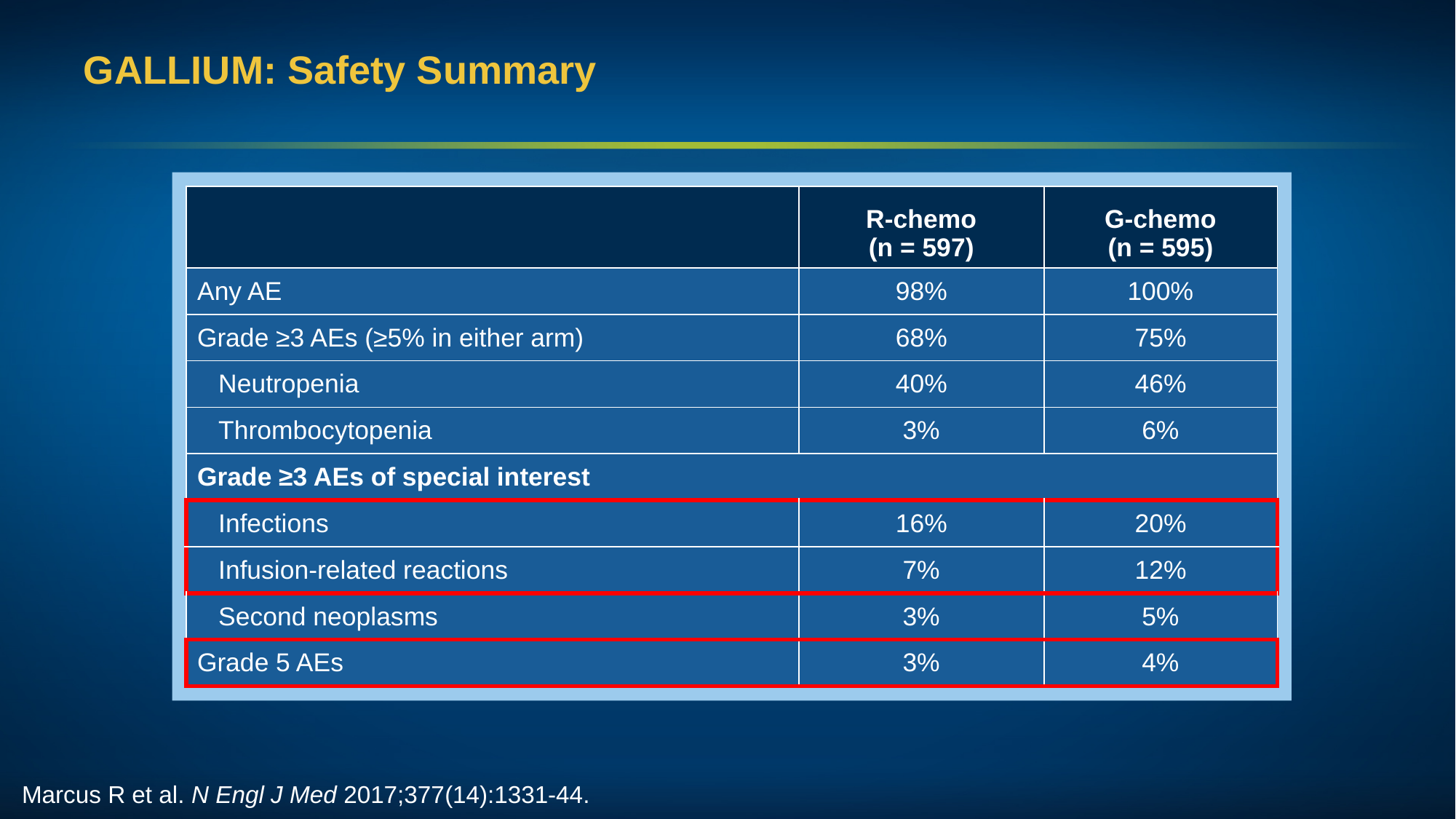

# GALLIUM: Safety Summary

|  | R-chemo (n = 597) | G-chemo (n = 595) |
| --- | --- | --- |
| Any AE | 98% | 100% |
| Grade ≥3 AEs (≥5% in either arm) | 68% | 75% |
| Neutropenia | 40% | 46% |
| Thrombocytopenia | 3% | 6% |
| Grade ≥3 AEs of special interest |  |  |
| Infections | 16% | 20% |
| Infusion-related reactions | 7% | 12% |
| Second neoplasms | 3% | 5% |
| Grade 5 AEs | 3% | 4% |
Marcus R et al. N Engl J Med 2017;377(14):1331-44.